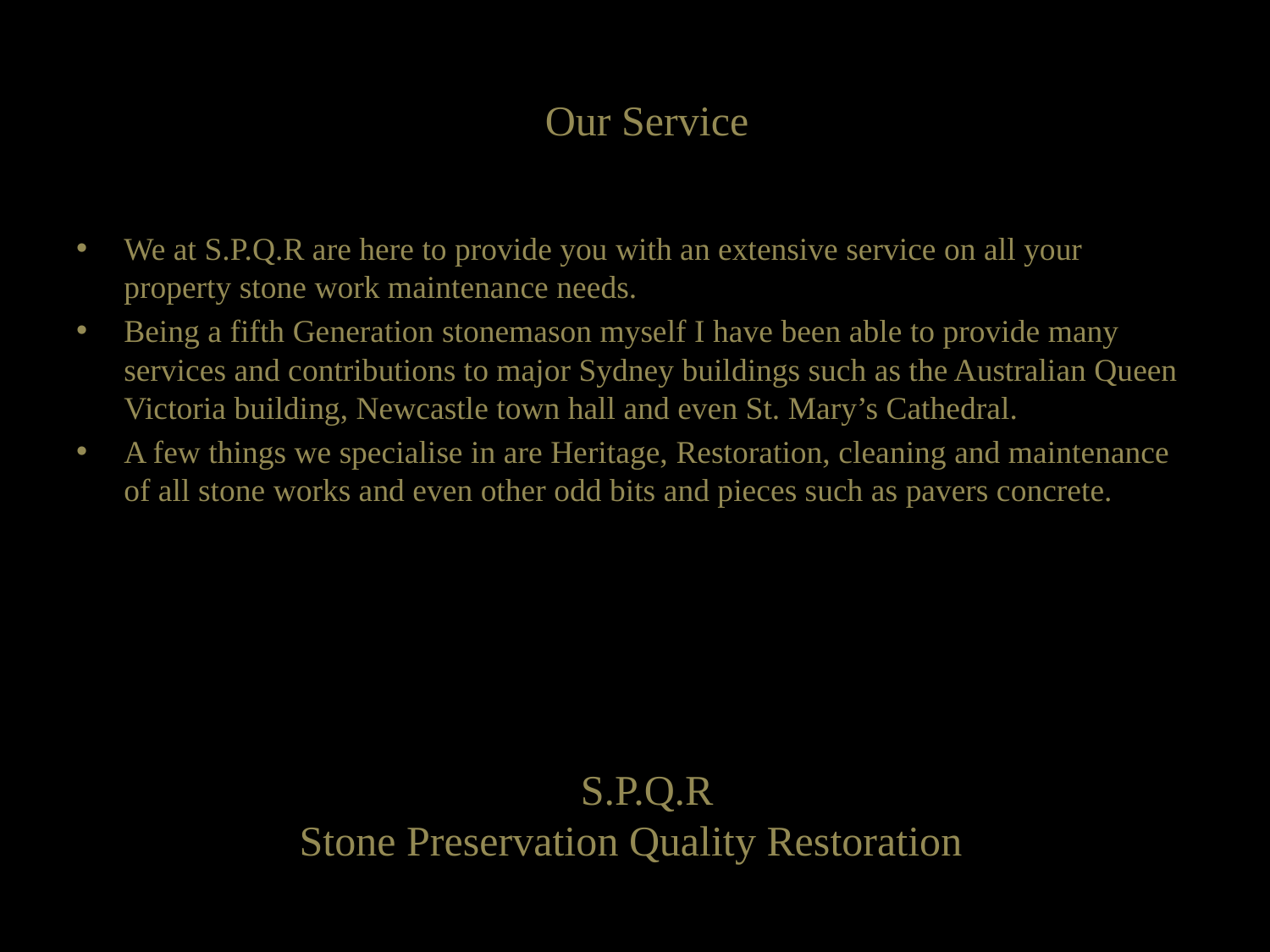

# 0
0 Our Service
We at S.P.Q.R are here to provide you with an extensive service on all your property stone work maintenance needs.
Being a fifth Generation stonemason myself I have been able to provide many services and contributions to major Sydney buildings such as the Australian Queen Victoria building, Newcastle town hall and even St. Mary’s Cathedral.
A few things we specialise in are Heritage, Restoration, cleaning and maintenance of all stone works and even other odd bits and pieces such as pavers concrete.

0 S.P.Q.R
Stone Preservation Quality Restoration